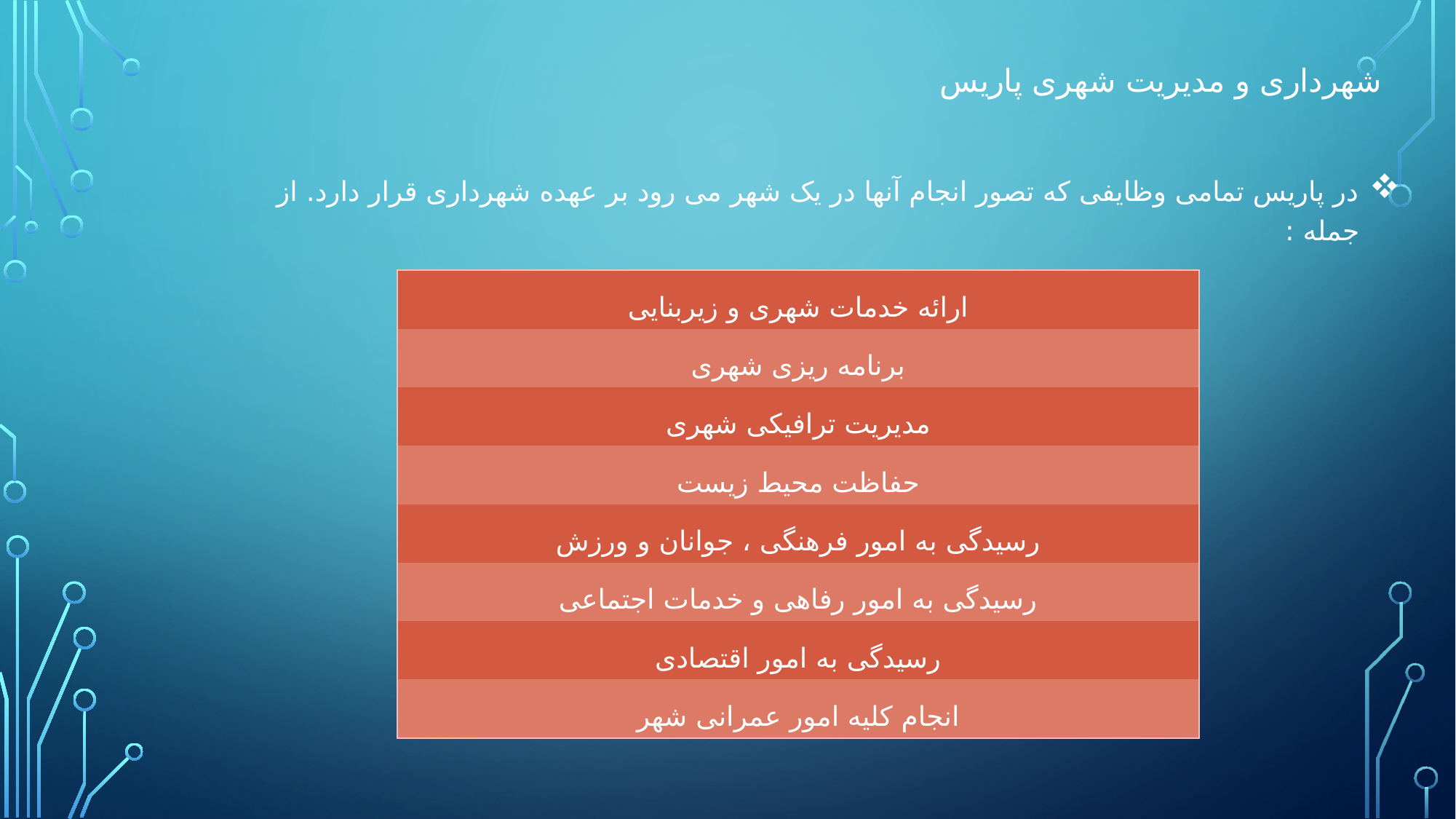

# شهرداری و مدیریت شهری پاریس
در پاریس تمامی وظایفی که تصور انجام آنها در یک شهر می رود بر عهده شهرداری قرار دارد. از جمله :
| ارائه خدمات شهری و زیربنایی |
| --- |
| برنامه ریزی شهری |
| مدیریت ترافیکی شهری |
| حفاظت محیط زیست |
| رسیدگی به امور فرهنگی ، جوانان و ورزش |
| رسیدگی به امور رفاهی و خدمات اجتماعی |
| رسیدگی به امور اقتصادی |
| انجام کلیه امور عمرانی شهر |